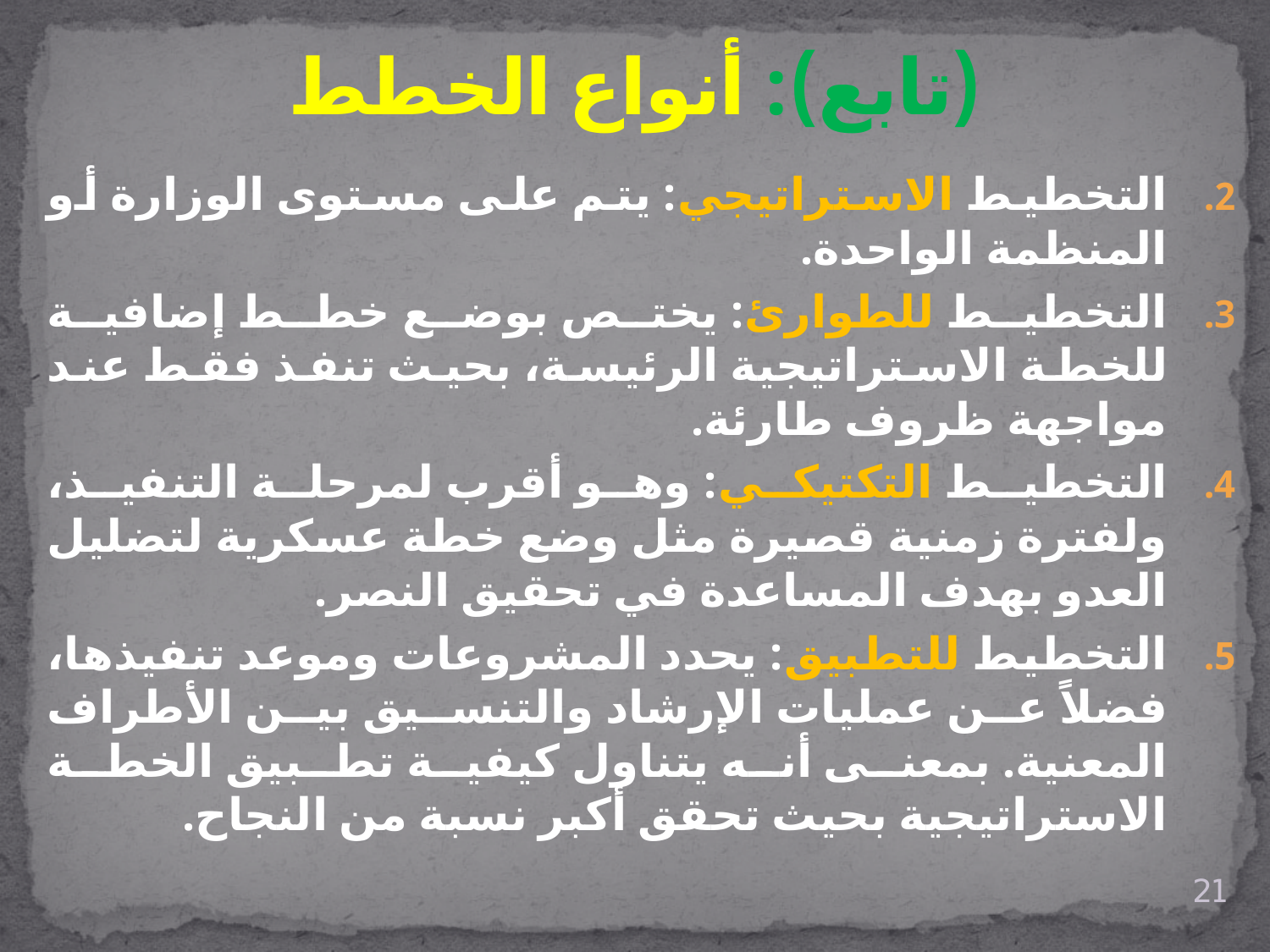

# (تابع): أنواع الخطط
التخطيط الاستراتيجي: يتم على مستوى الوزارة أو المنظمة الواحدة.
التخطيط للطوارئ: يختص بوضع خطط إضافية للخطة الاستراتيجية الرئيسة، بحيث تنفذ فقط عند مواجهة ظروف طارئة.
التخطيط التكتيكي: وهو أقرب لمرحلة التنفيذ، ولفترة زمنية قصيرة مثل وضع خطة عسكرية لتضليل العدو بهدف المساعدة في تحقيق النصر.
التخطيط للتطبيق: يحدد المشروعات وموعد تنفيذها، فضلاً عن عمليات الإرشاد والتنسيق بين الأطراف المعنية. بمعنى أنه يتناول كيفية تطبيق الخطة الاستراتيجية بحيث تحقق أكبر نسبة من النجاح.

21